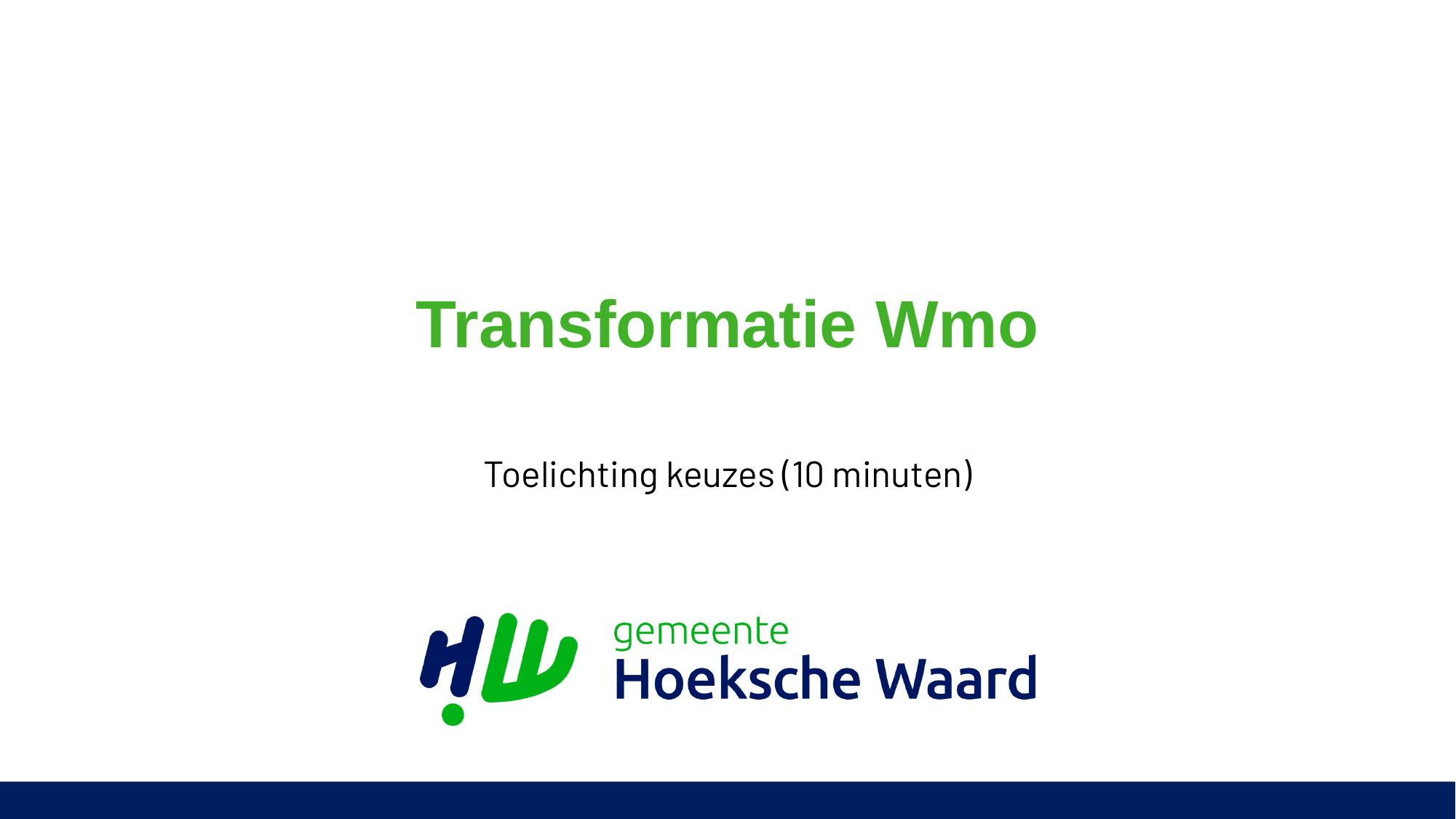

# Transformatie Wmo
Toelichting keuzes (10 minuten)